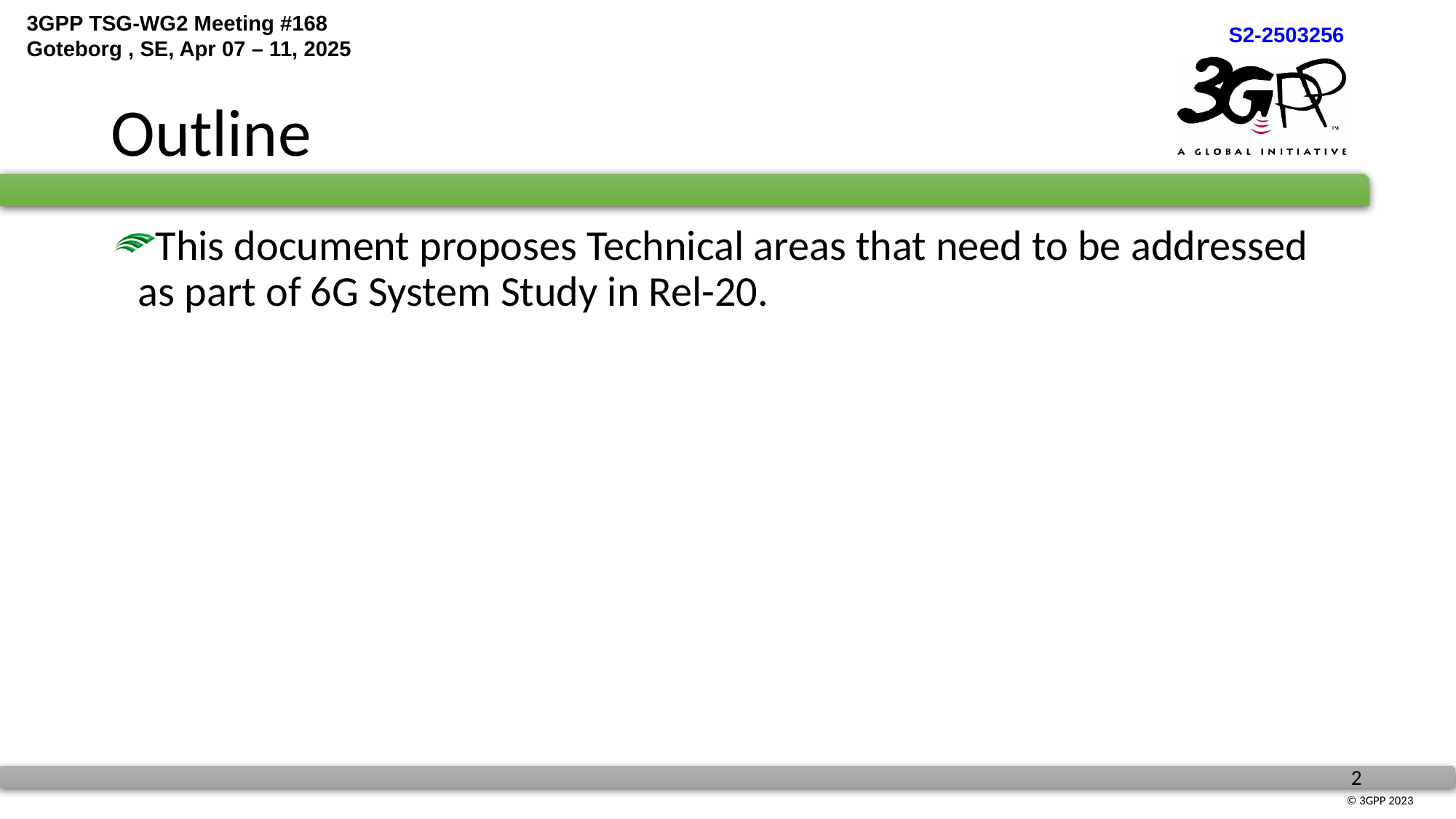

# Outline
This document proposes Technical areas that need to be addressed as part of 6G System Study in Rel-20.